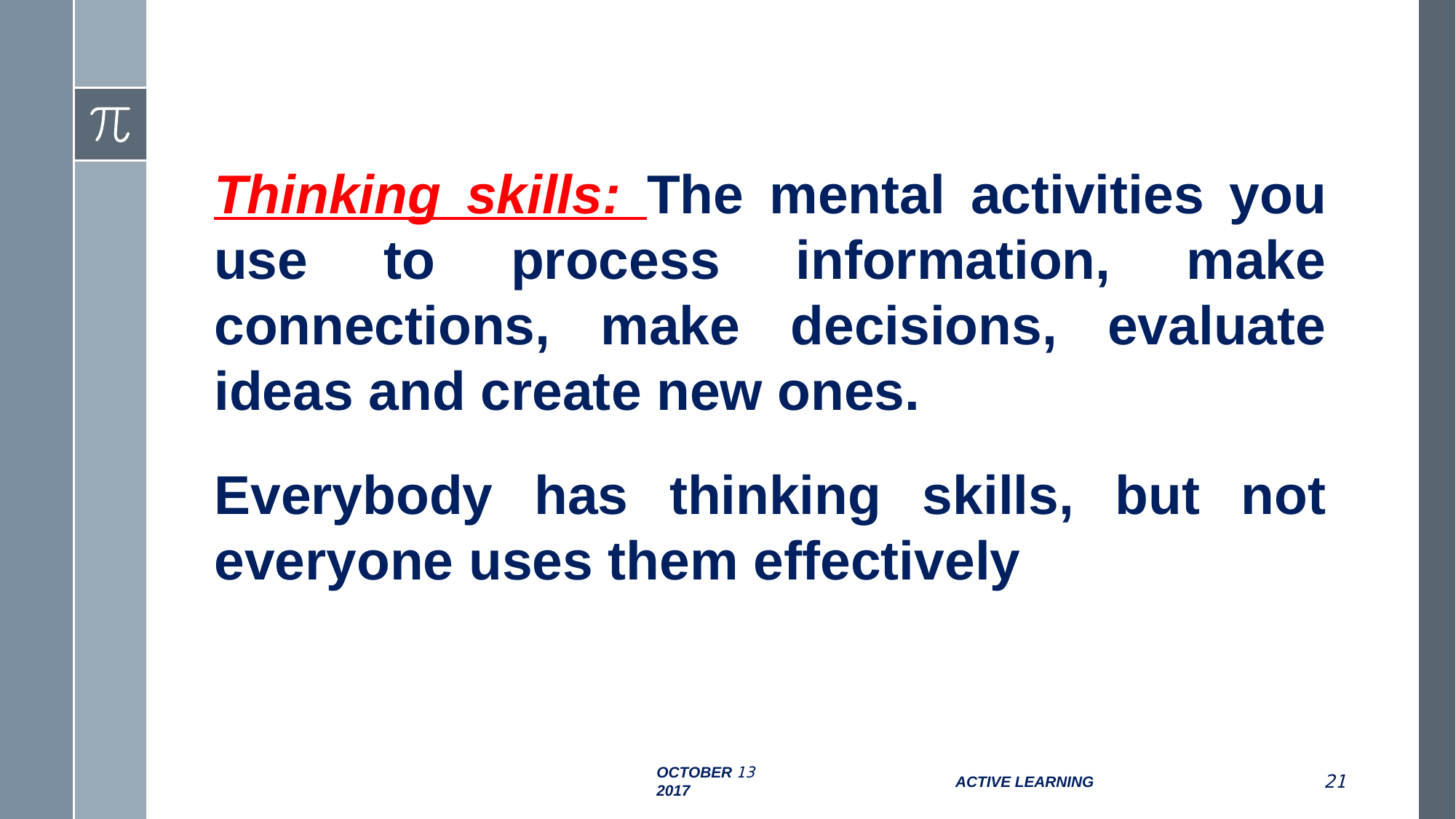

# Thinking skills: The mental activities you use to process information, make connections, make decisions, evaluate ideas and create new ones.
Everybody has thinking skills, but not everyone uses them effectively
Active Learning
21
13 October 2017